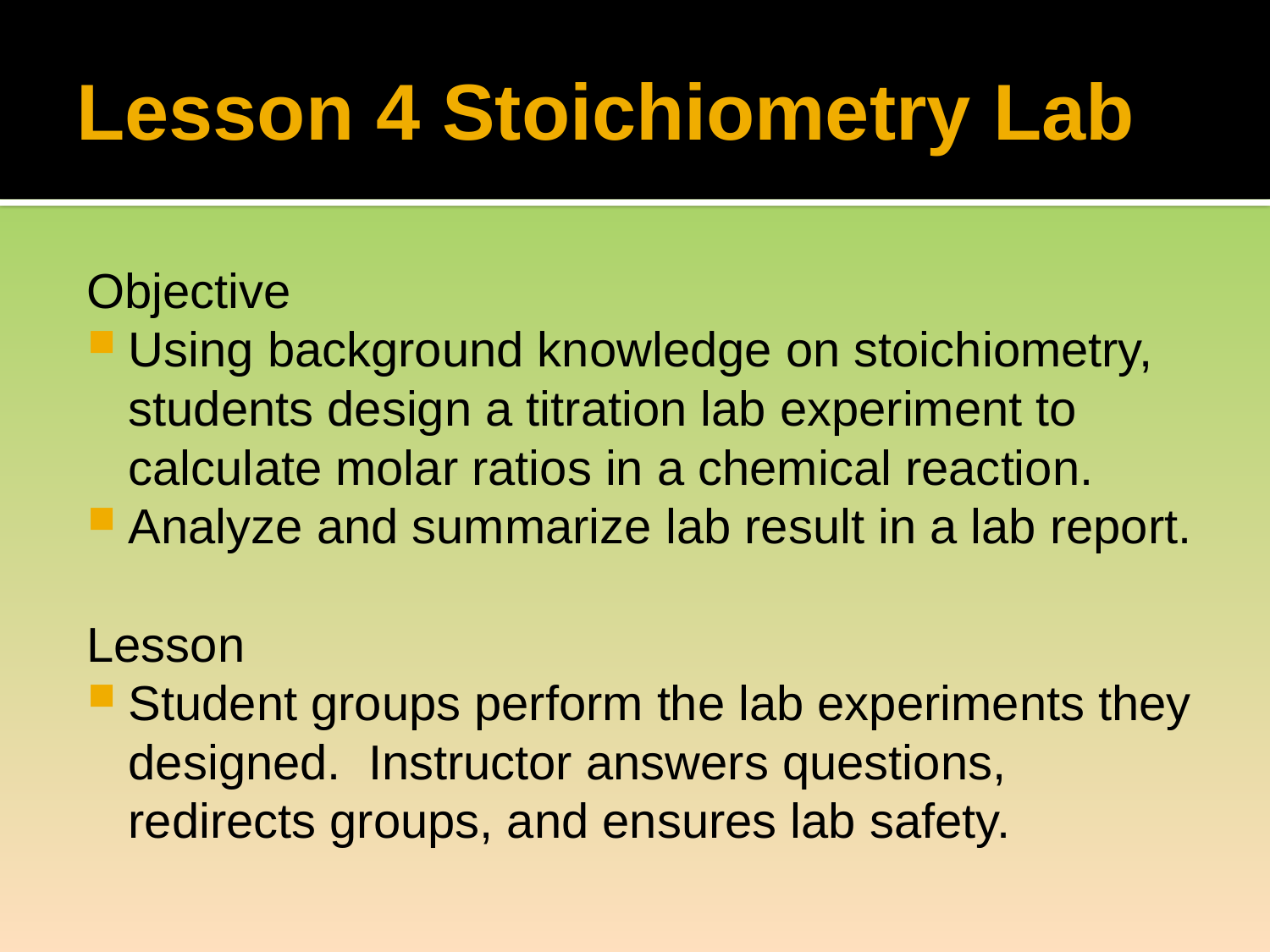

# Lesson 4 Stoichiometry Lab
Objective
Using background knowledge on stoichiometry, students design a titration lab experiment to calculate molar ratios in a chemical reaction.
Analyze and summarize lab result in a lab report.

Lesson
Student groups perform the lab experiments they designed.  Instructor answers questions, redirects groups, and ensures lab safety.